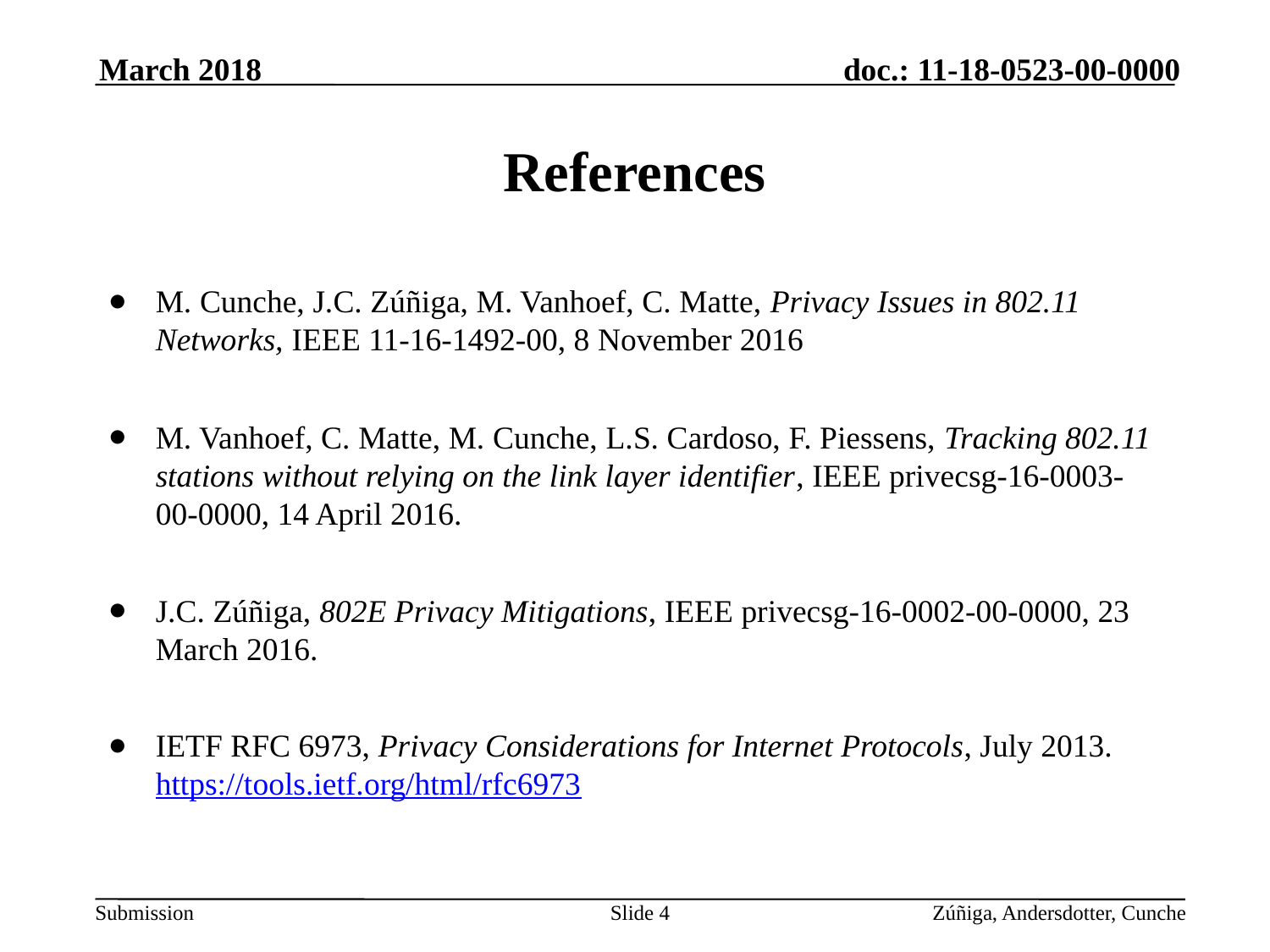

March 2018
References
M. Cunche, J.C. Zúñiga, M. Vanhoef, C. Matte, Privacy Issues in 802.11 Networks, IEEE 11-16-1492-00, 8 November 2016

M. Vanhoef, C. Matte, M. Cunche, L.S. Cardoso, F. Piessens, Tracking 802.11 stations without relying on the link layer identifier, IEEE privecsg-16-0003-00-0000, 14 April 2016.

J.C. Zúñiga, 802E Privacy Mitigations, IEEE privecsg-16-0002-00-0000, 23 March 2016.

IETF RFC 6973, Privacy Considerations for Internet Protocols, July 2013. https://tools.ietf.org/html/rfc6973

Slide 4
Zúñiga, Andersdotter, Cunche